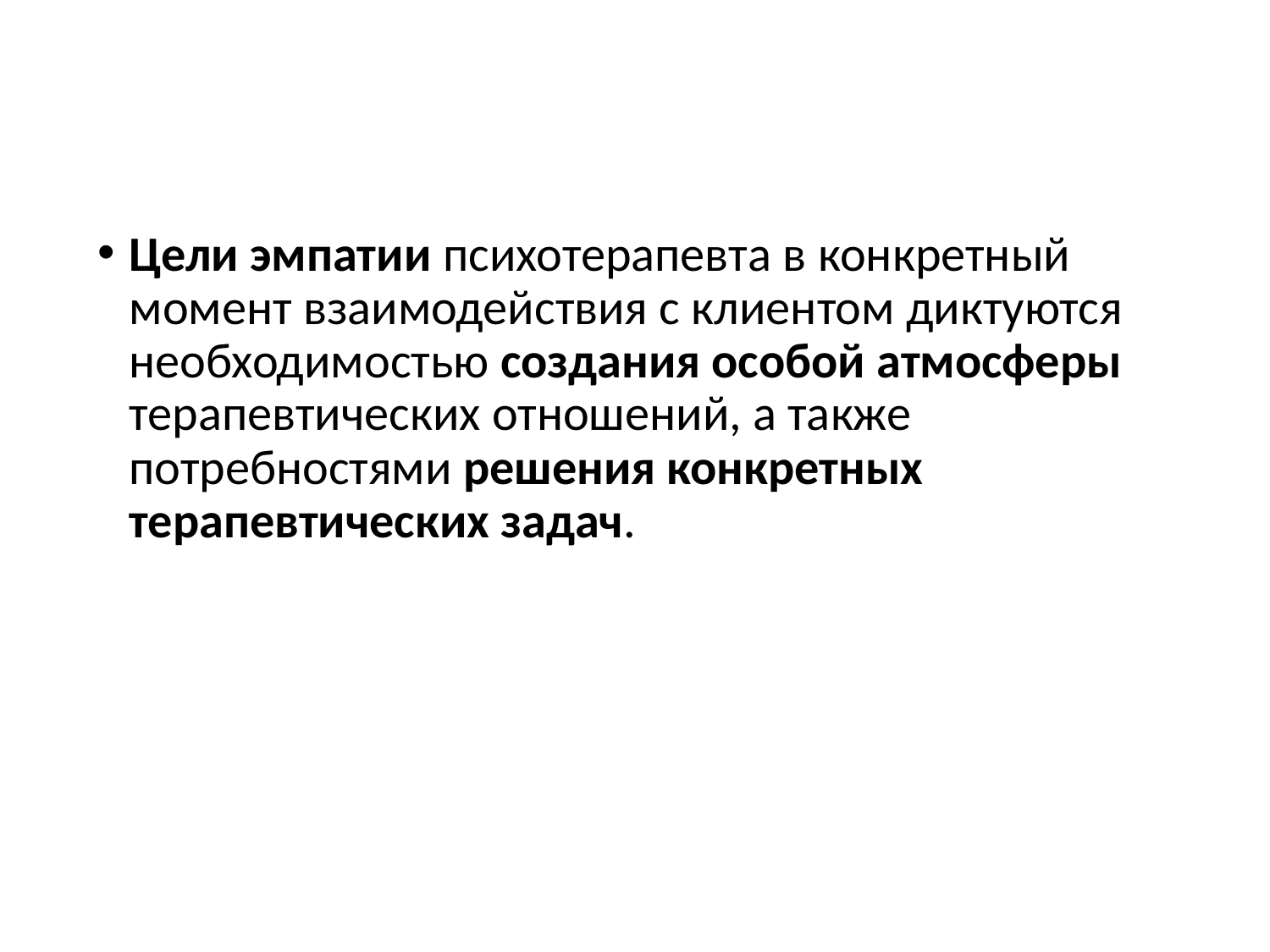

#
Цели эмпатии психотерапевта в конкретный момент взаимодействия с клиентом диктуются необходимостью создания особой атмосферы терапевтических отношений, а также потребностями решения конкретных терапевтических задач.